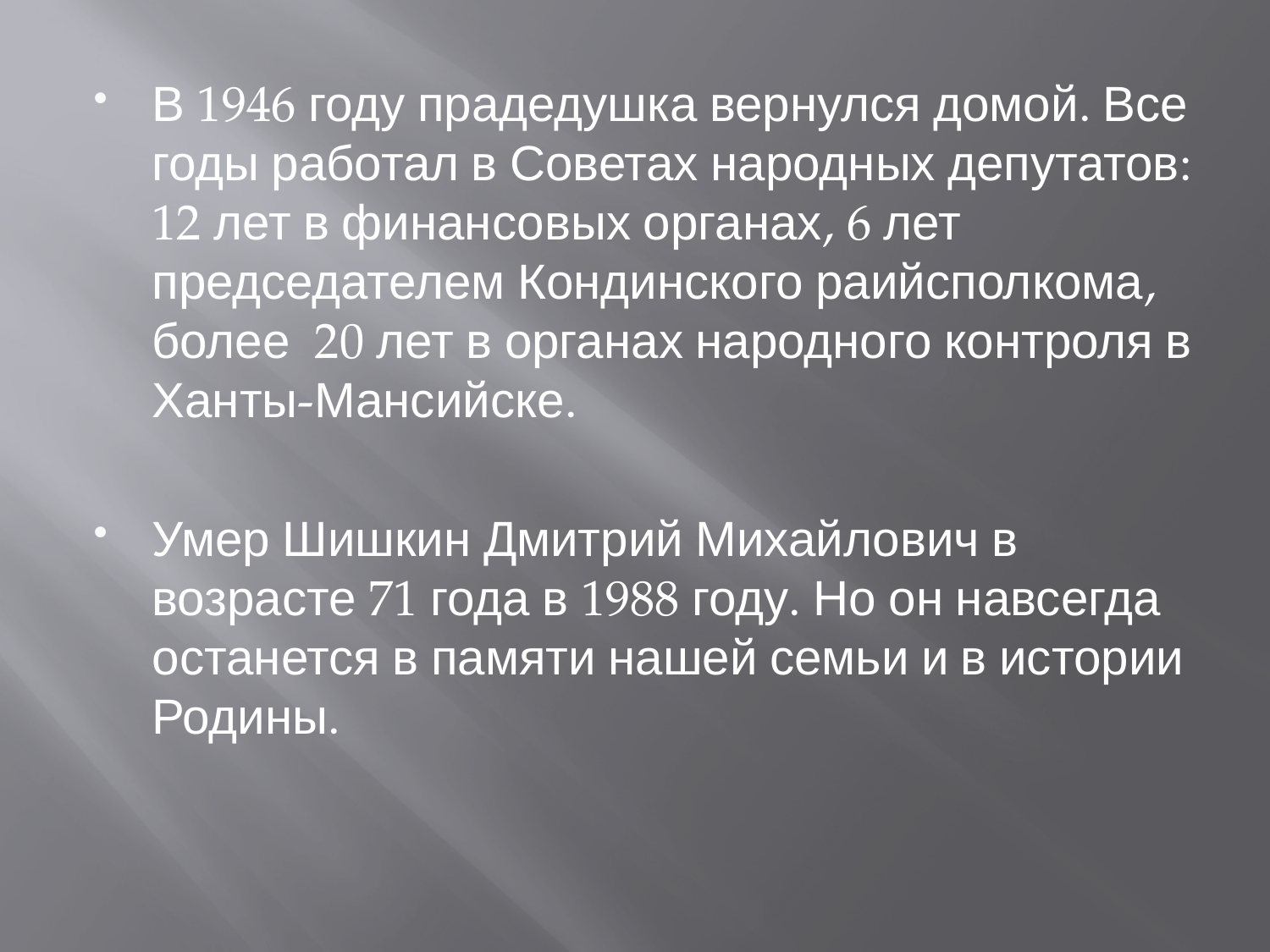

#
В 1946 году прадедушка вернулся домой. Все годы работал в Советах народных депутатов: 12 лет в финансовых органах, 6 лет председателем Кондинского раийсполкома, более  20 лет в органах народного контроля в Ханты-Мансийске.

Умер Шишкин Дмитрий Михайлович в возрасте 71 года в 1988 году. Но он навсегда останется в памяти нашей семьи и в истории Родины.